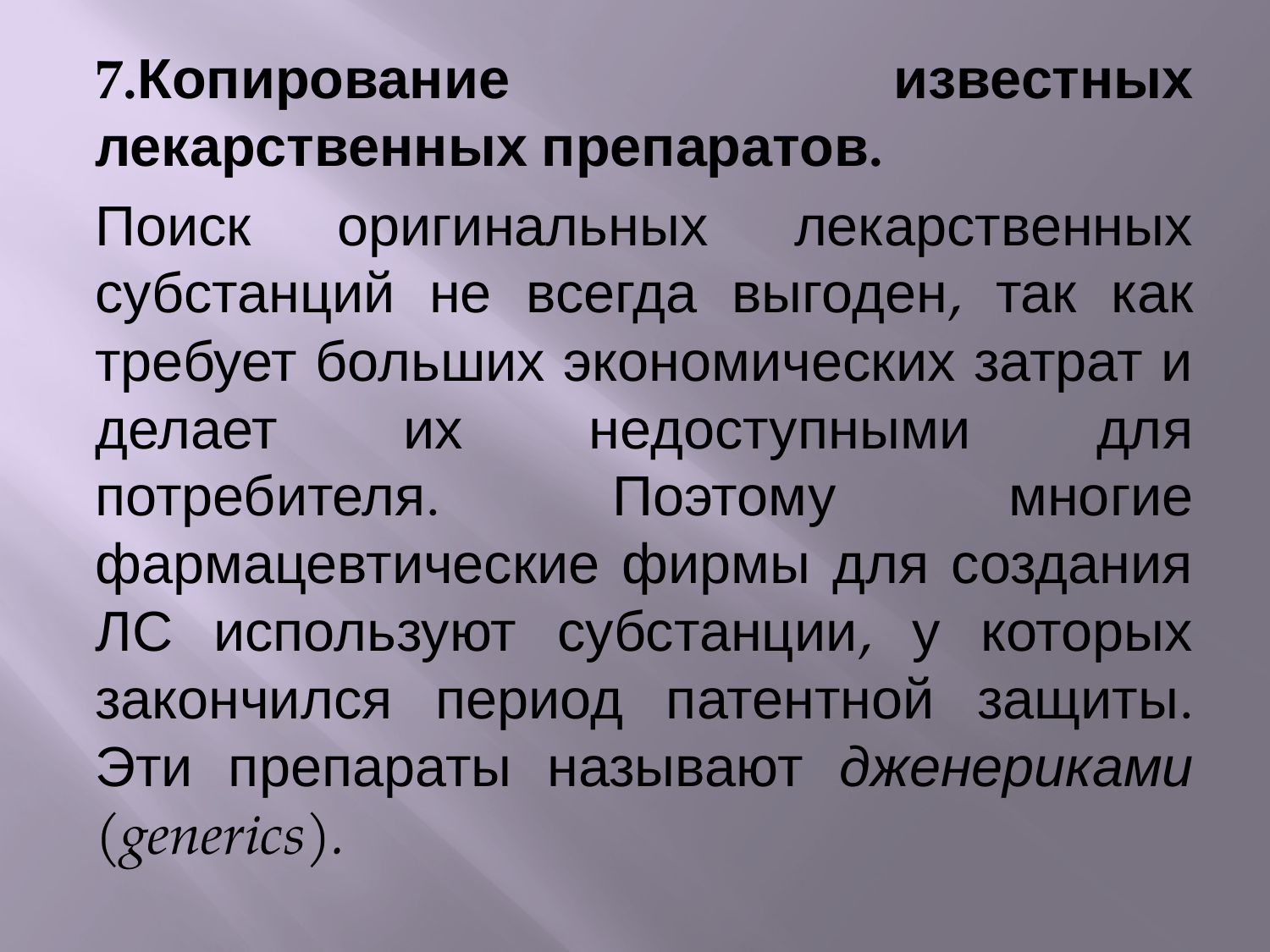

7.Копирование известных лекарственных препаратов.
Поиск оригинальных лекарственных субстанций не всегда выгоден, так как требует больших экономических затрат и делает их недоступными для потребителя. Поэтому многие фармацевтические фирмы для создания ЛС используют субстанции, у которых закончился период патентной защиты. Эти препараты называют дженериками (generics).

#